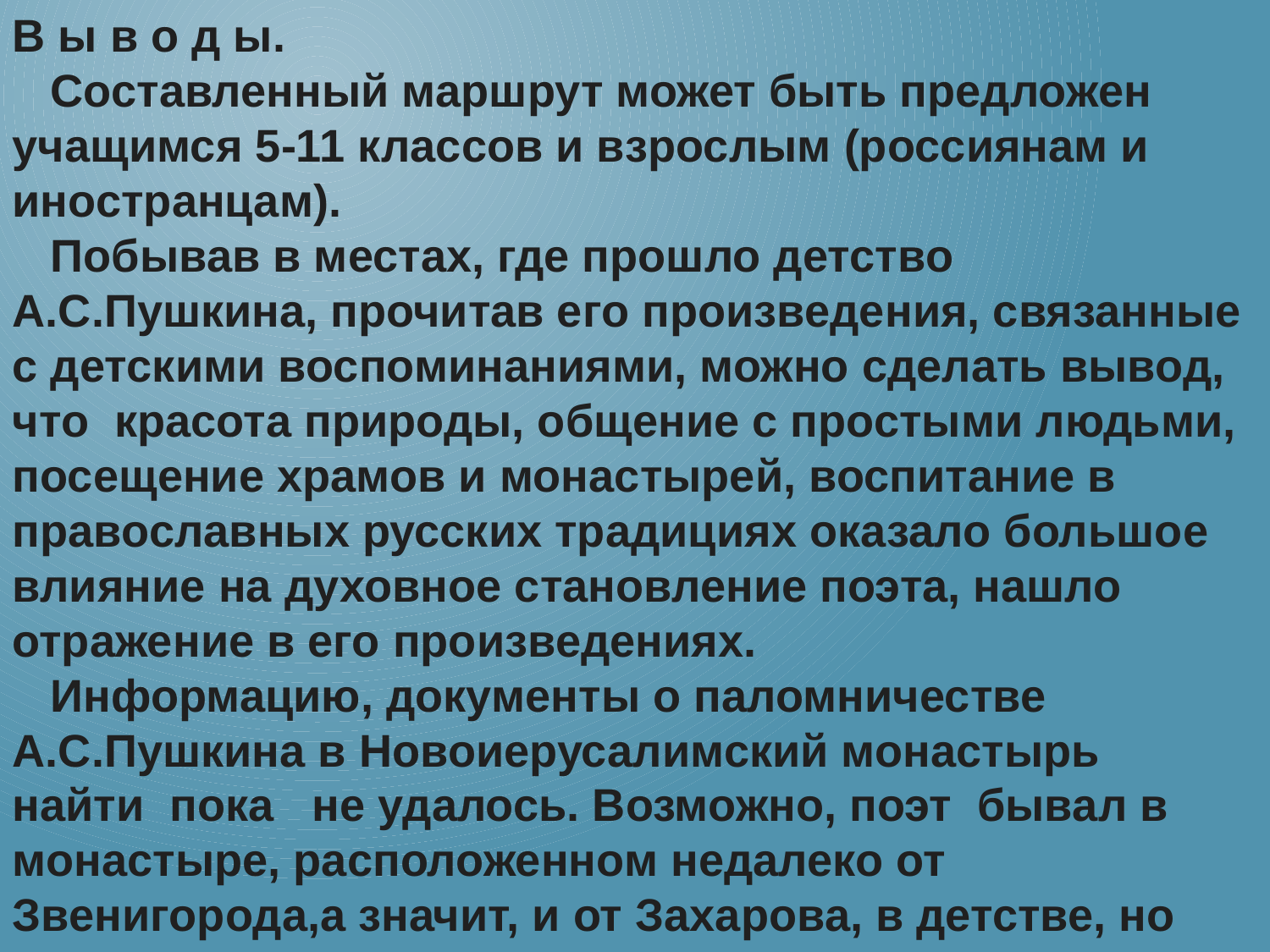

В ы в о д ы.
   Составленный маршрут может быть предложен учащимся 5-11 классов и взрослым (россиянам и иностранцам).
   Побывав в местах, где прошло детство А.С.Пушкина, прочитав его произведения, связанные с детскими воспоминаниями, можно сделать вывод, что  красота природы, общение с простыми людьми, посещение храмов и монастырей, воспитание в православных русских традициях оказало большое влияние на духовное становление поэта, нашло отражение в его произведениях.
   Информацию, документы о паломничестве  А.С.Пушкина в Новоиерусалимский монастырь  найти  пока   не удалось. Возможно, поэт  бывал в монастыре, расположенном недалеко от  Звенигорода,а значит, и от Захарова, в детстве, но этот факт не был зафиксирован (или пока неизвестен).